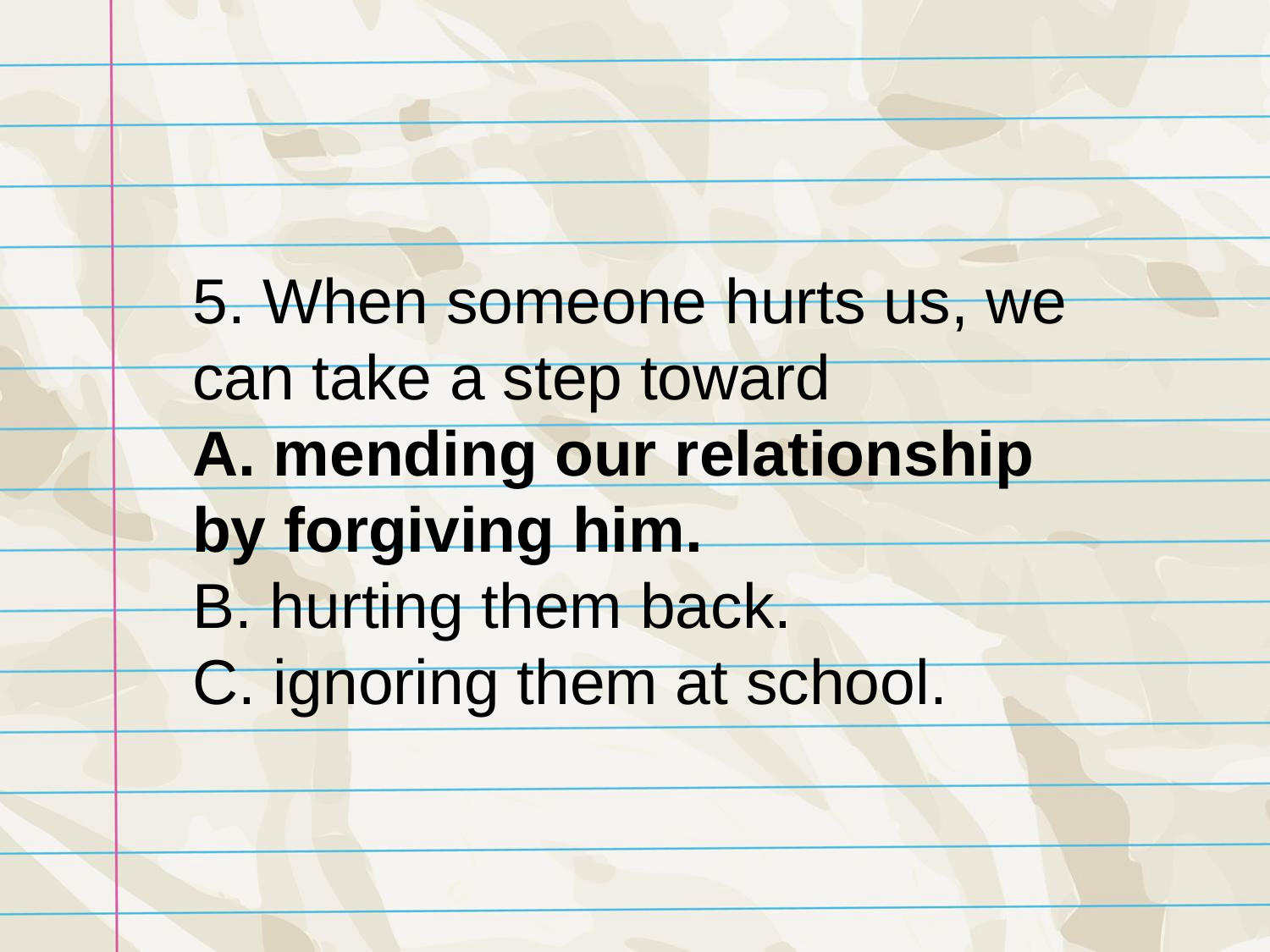

#
5. When someone hurts us, we can take a step toward
A. mending our relationship by forgiving him.
B. hurting them back.
C. ignoring them at school.